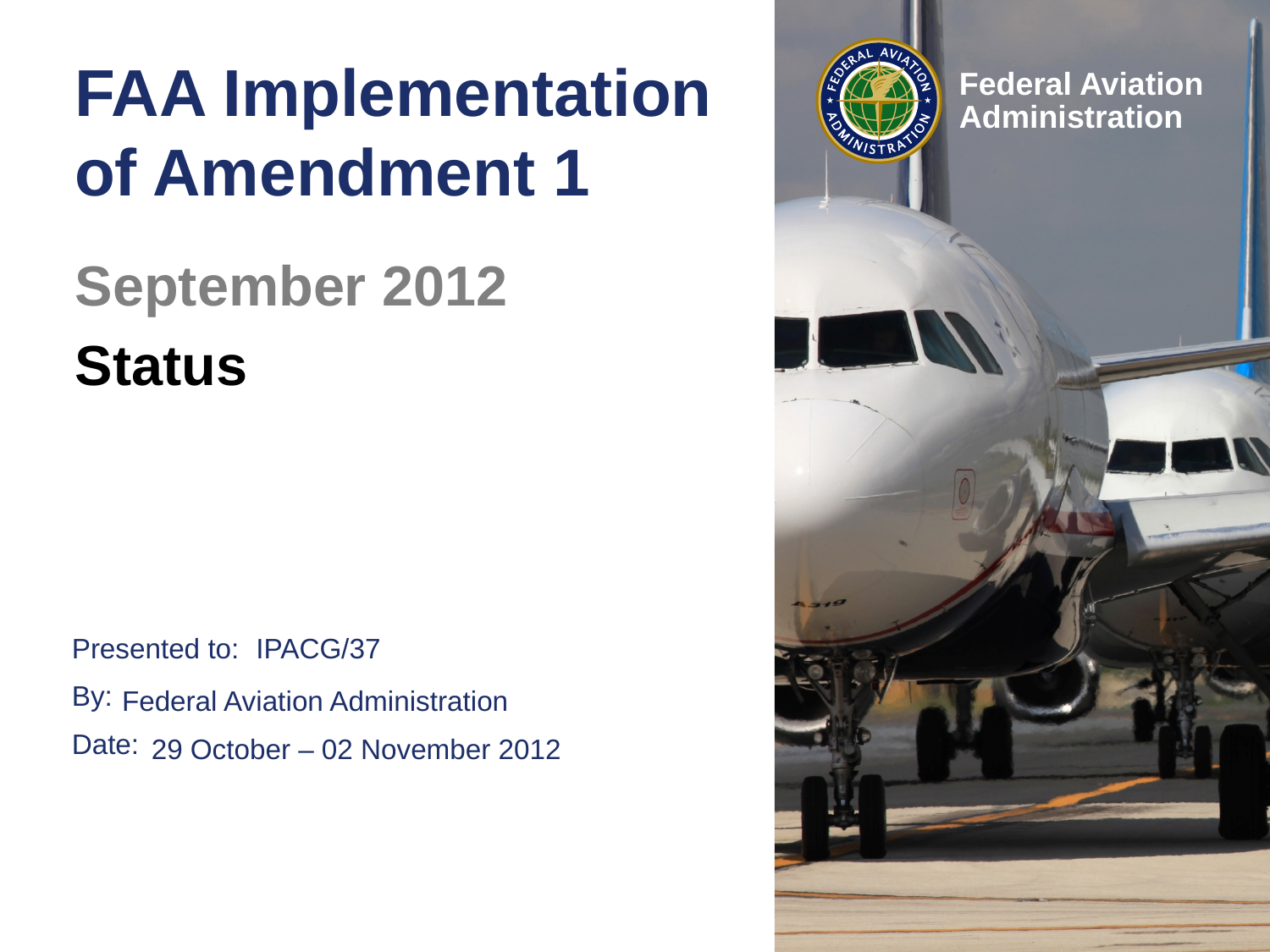

# FAA Implementation of Amendment 1
September 2012
Status
IPACG/37<Audience>
Federal Aviation Administration
29 October – 02 November 2012